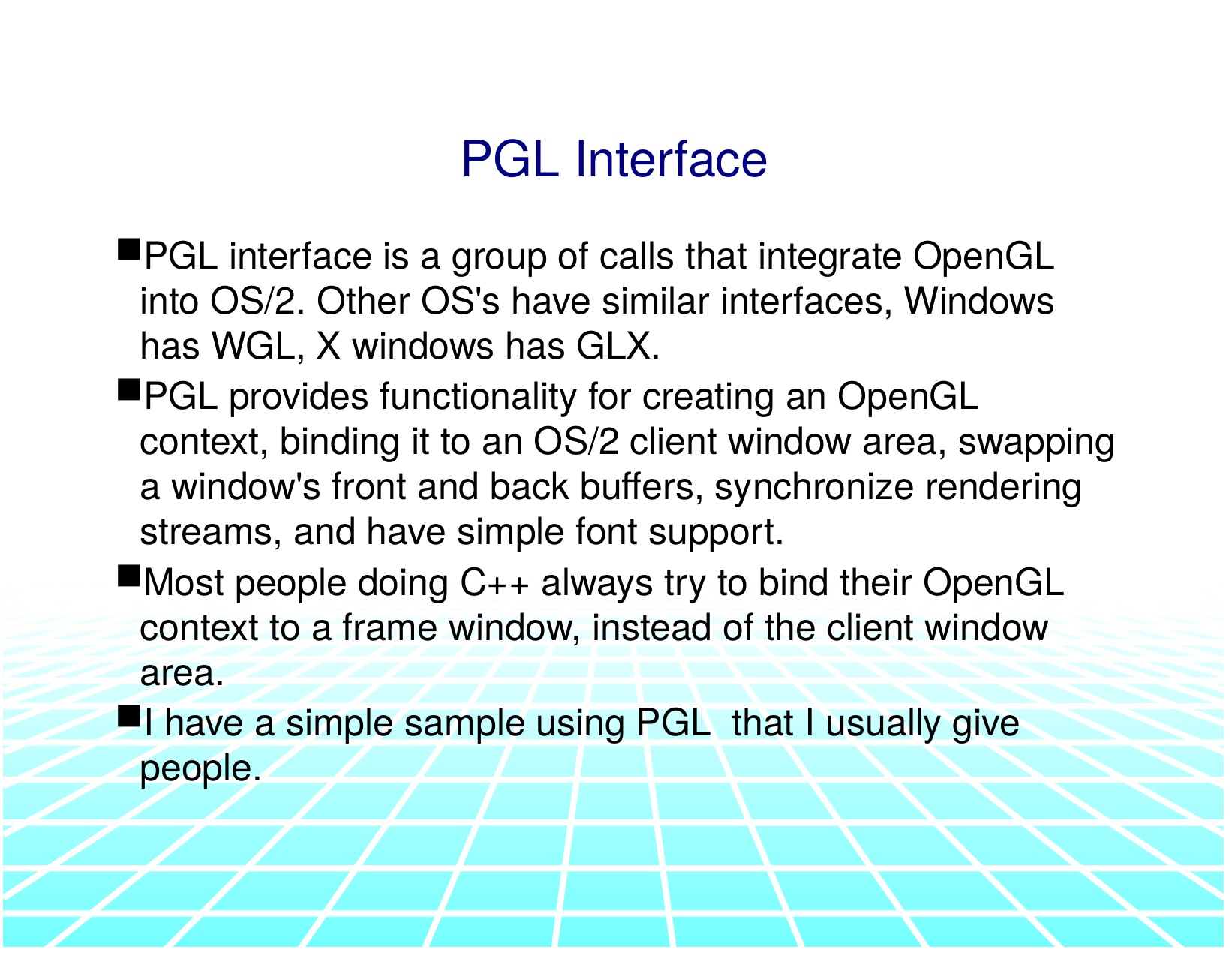

PGL Interface
PGL interface is a group of calls that integrate OpenGL into OS/2. Other OS's have similar interfaces, Windows has WGL, X windows has GLX.
PGL provides functionality for creating an OpenGL context, binding it to an OS/2 client window area, swapping a window's front and back buffers, synchronize rendering streams, and have simple font support.
Most people doing C++ always try to bind their OpenGL context to a frame window, instead of the client window area.
I have a simple sample using PGL  that I usually give people.